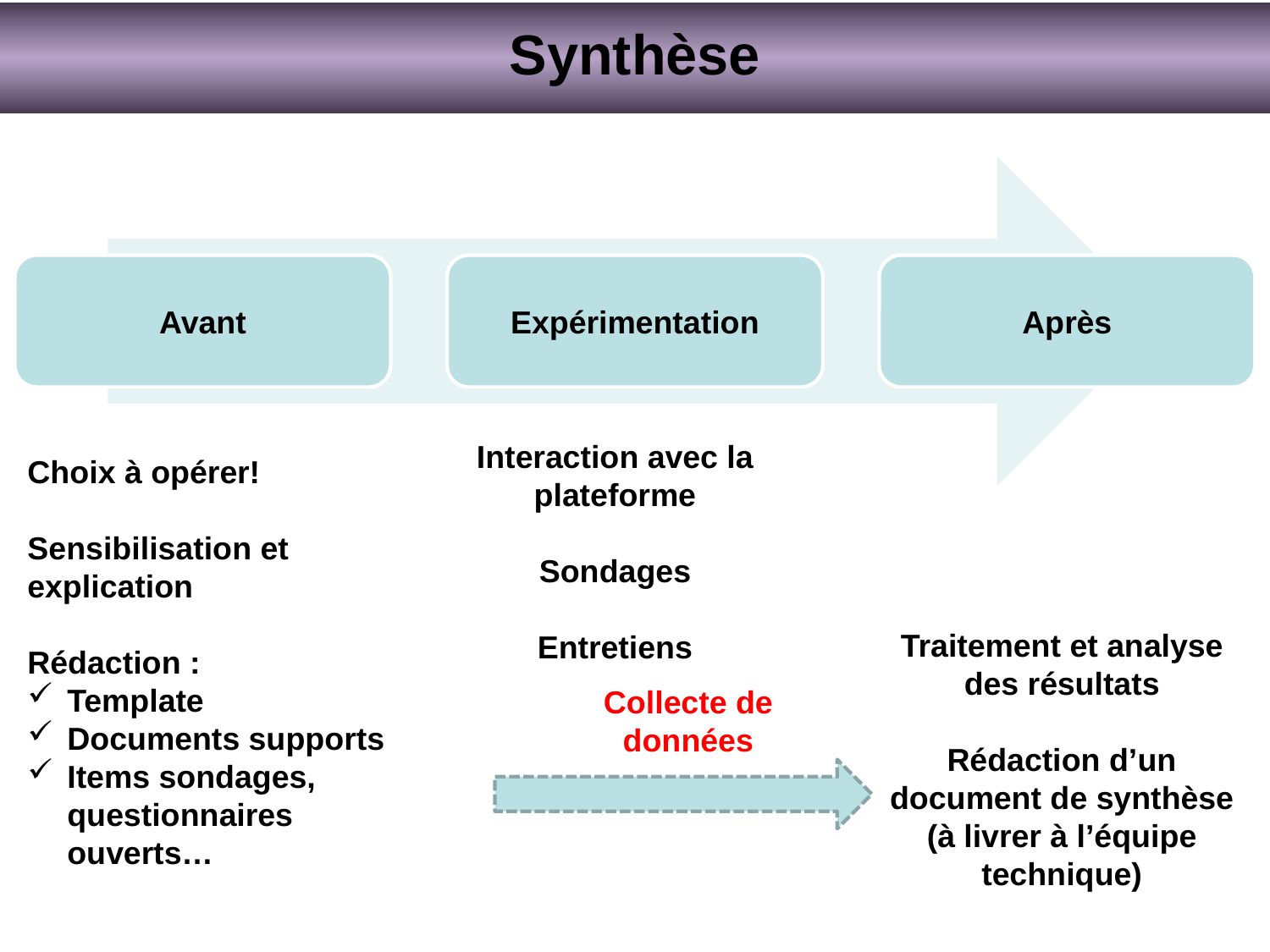

Synthèse

Avant
Expérimentation
Après

Interaction avec la plateforme

Sondages

Entretiens
Choix à opérer!

Sensibilisation et explication

Rédaction :
Template
Documents supports
Items sondages, questionnaires ouverts…
Traitement et analyse des résultats

Rédaction d’un document de synthèse (à livrer à l’équipe technique)
Collecte de données

14 - 15 Décembre 2017
Fès, Maroc 	  	  3/29